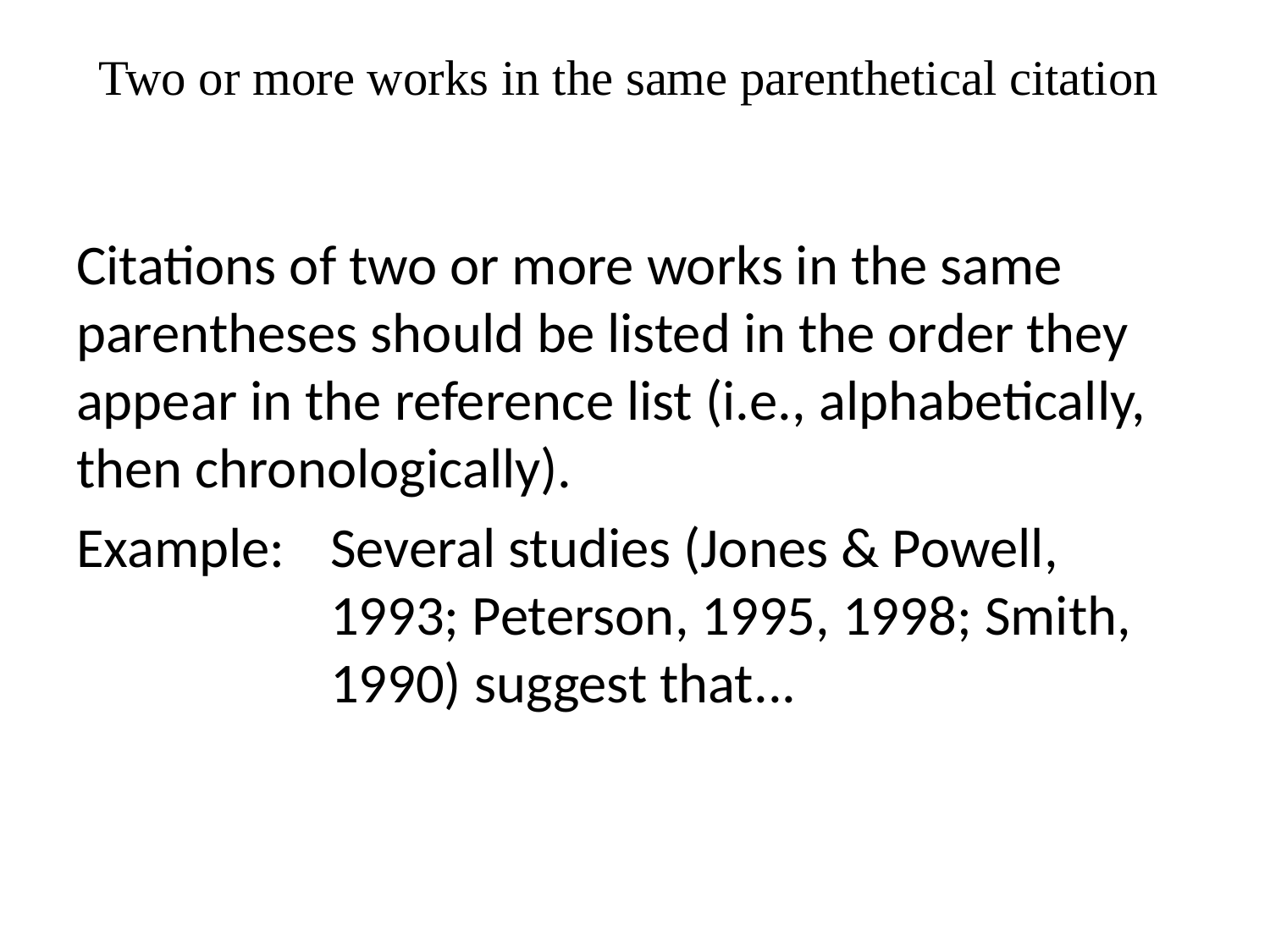

# Two or more works in the same parenthetical citation
Citations of two or more works in the same parentheses should be listed in the order they appear in the reference list (i.e., alphabetically, then chronologically).
Example:	Several studies (Jones & Powell, 			1993; Peterson, 1995, 1998; Smith, 		1990) suggest that...